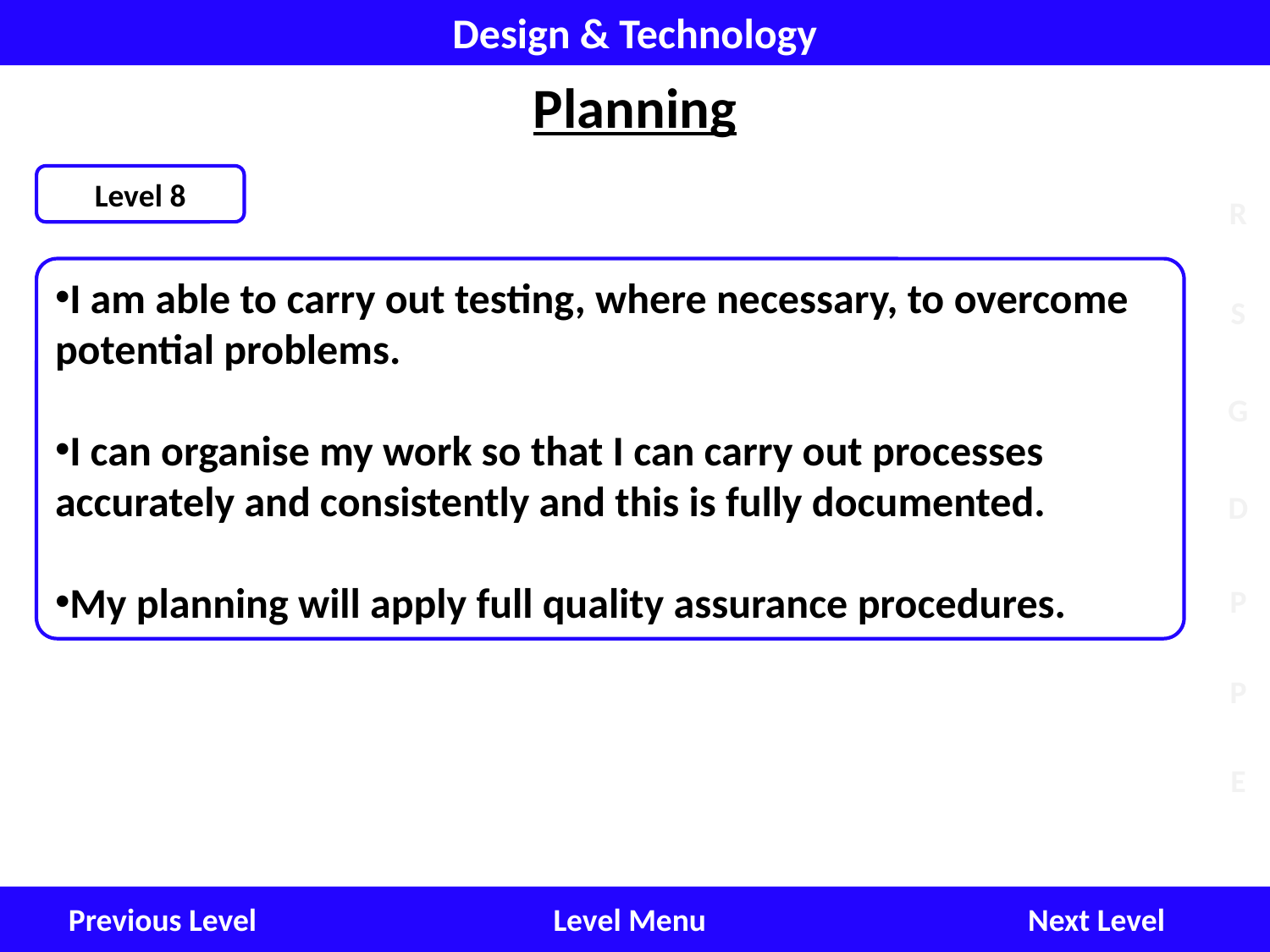

Design & Technology
Planning
Level 8
I am able to carry out testing, where necessary, to overcome potential problems.

I can organise my work so that I can carry out processes accurately and consistently and this is fully documented.

My planning will apply full quality assurance procedures.

Next Level
Level Menu
Previous Level